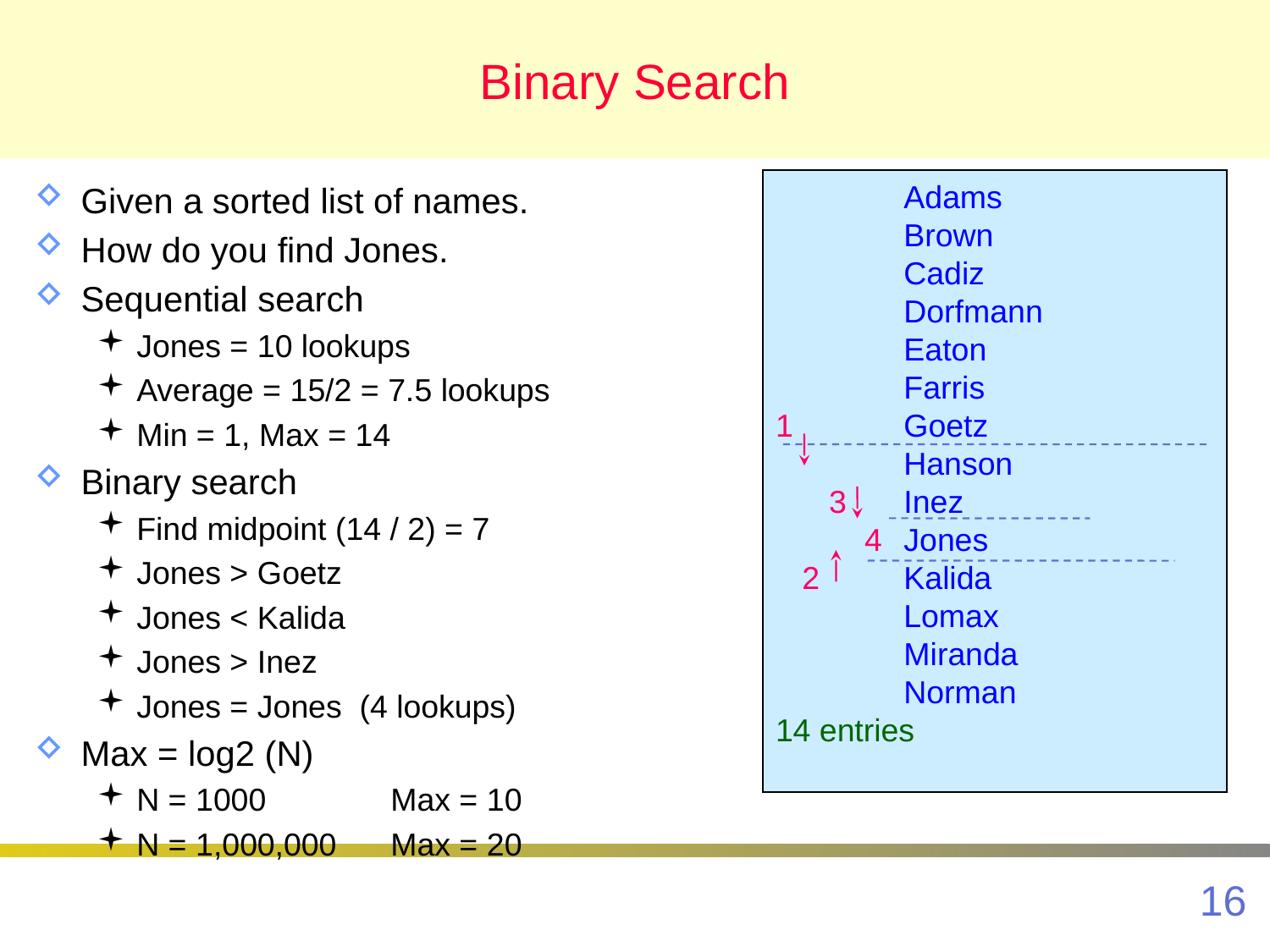

# Binary Search
	Adams
	Brown
	Cadiz
	Dorfmann
	Eaton
	Farris
1	Goetz
	Hanson
      3	Inez
          4	Jones
   2	Kalida
	Lomax
	Miranda
	Norman
14 entries
Given a sorted list of names.
How do you find Jones.
Sequential search
Jones = 10 lookups
Average = 15/2 = 7.5 lookups
Min = 1, Max = 14
Binary search
Find midpoint (14 / 2) = 7
Jones > Goetz
Jones < Kalida
Jones > Inez
Jones = Jones  (4 lookups)
Max = log2 (N)
N = 1000	Max = 10
N = 1,000,000	Max = 20

16